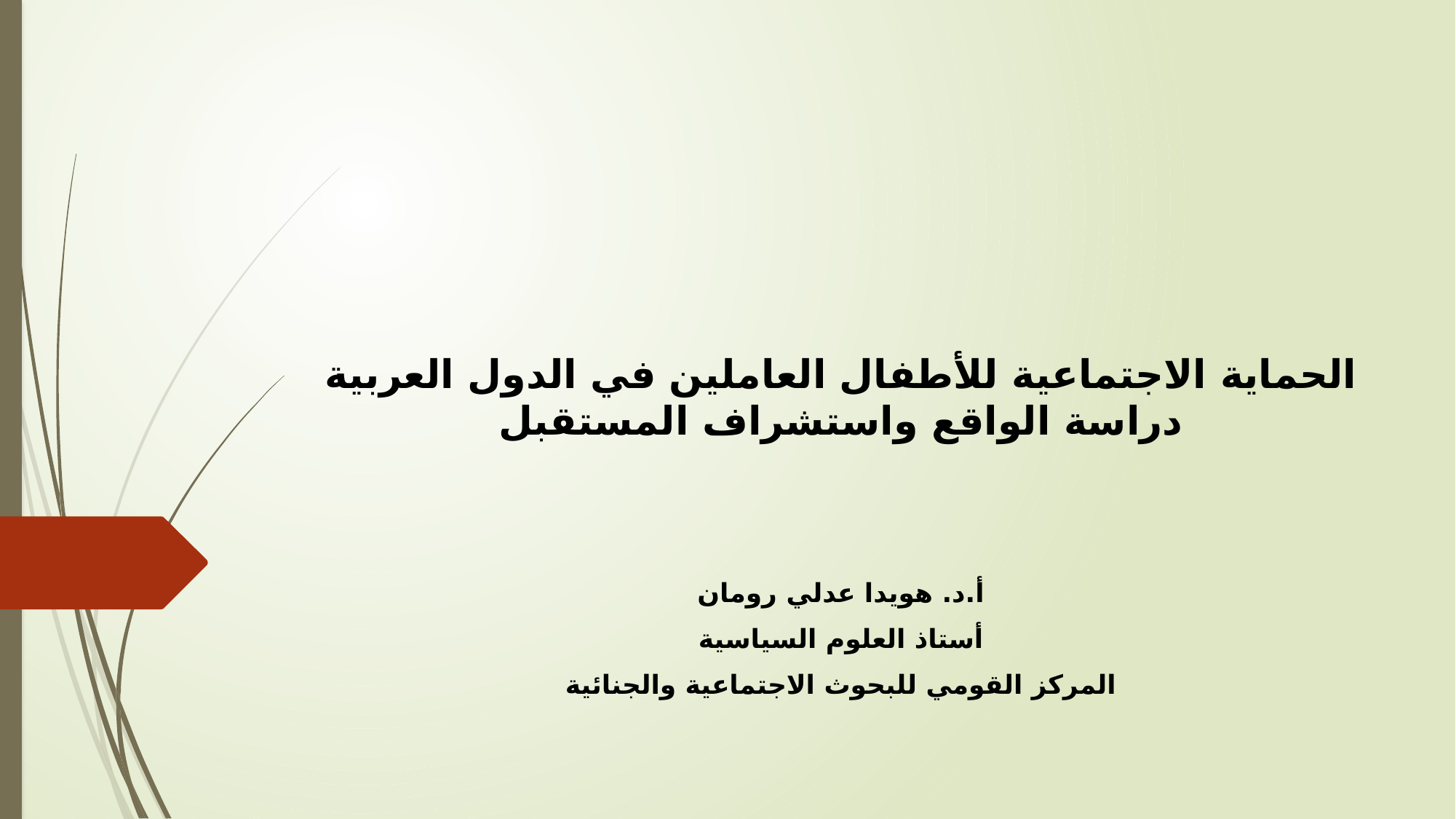

# الحماية الاجتماعية للأطفال العاملين في الدول العربية دراسة الواقع واستشراف المستقبل
أ.د. هويدا عدلي رومان
أستاذ العلوم السياسية
المركز القومي للبحوث الاجتماعية والجنائية